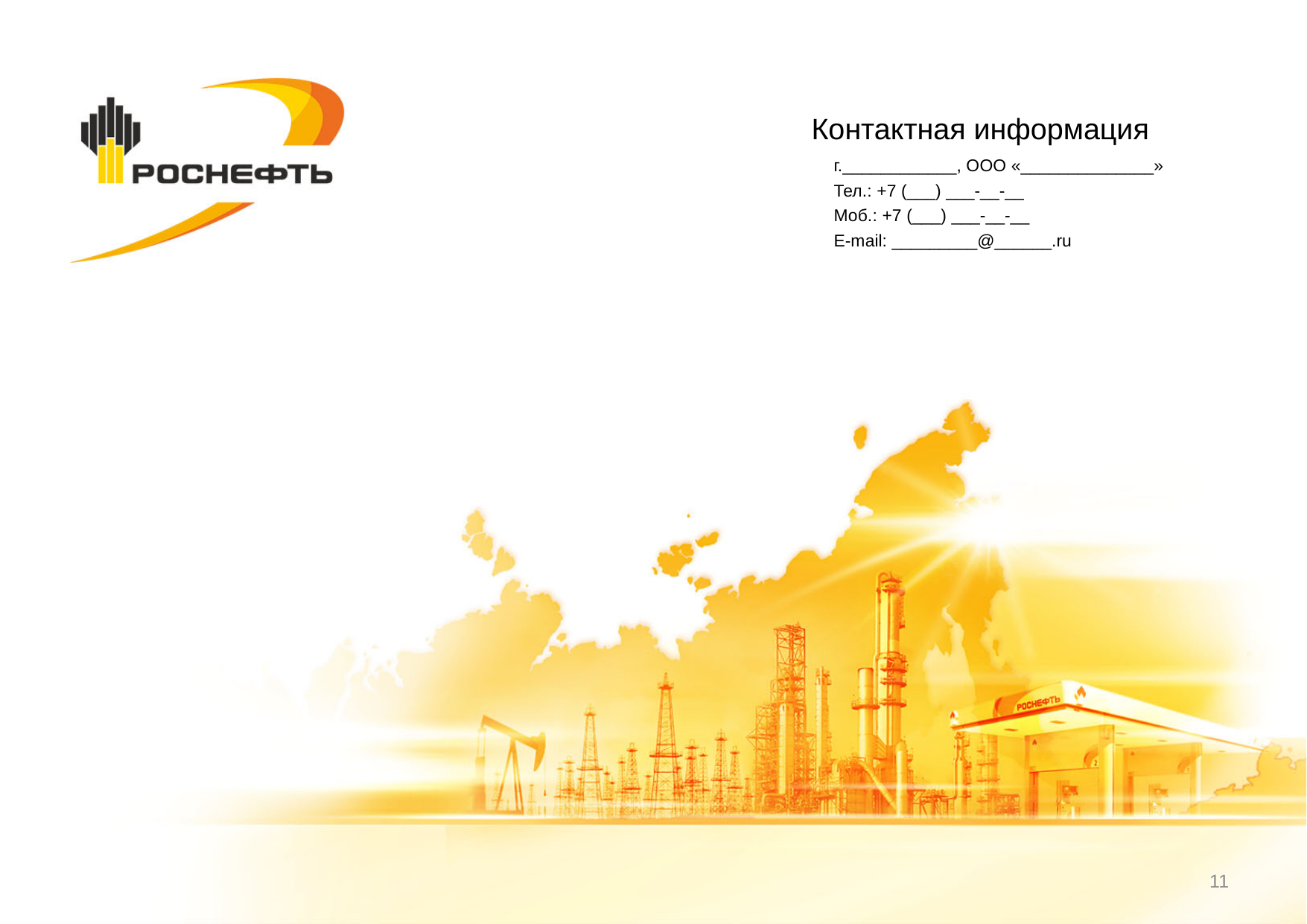

Контактная информация
г.____________, ООО «______________»
Тел.: +7 (___) ___-__-__
Моб.: +7 (___) ___-__-__
E-mail: _________@______.ru
11